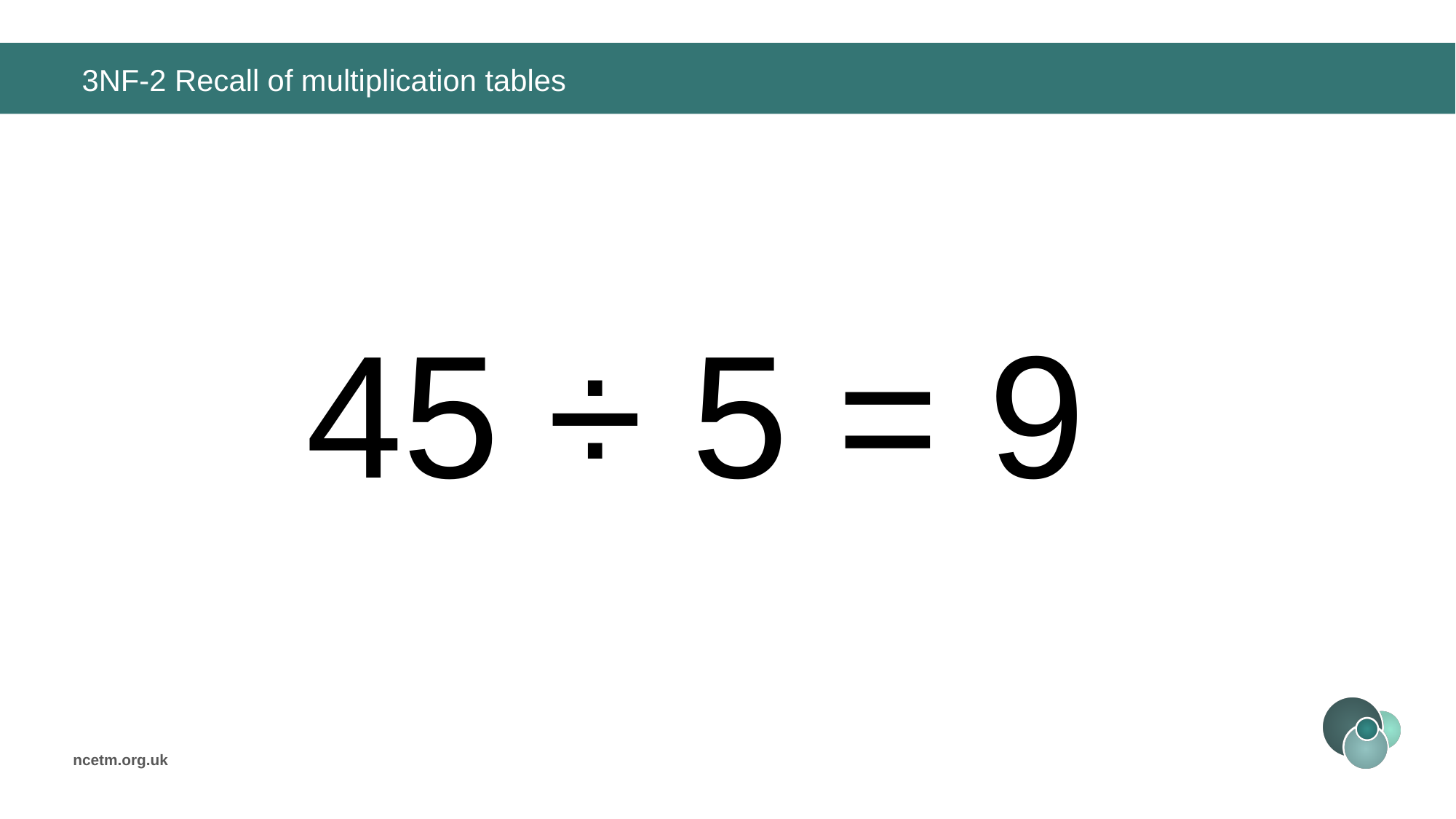

# 3NF-2 Recall of multiplication tables
45 ÷ 5 =
9